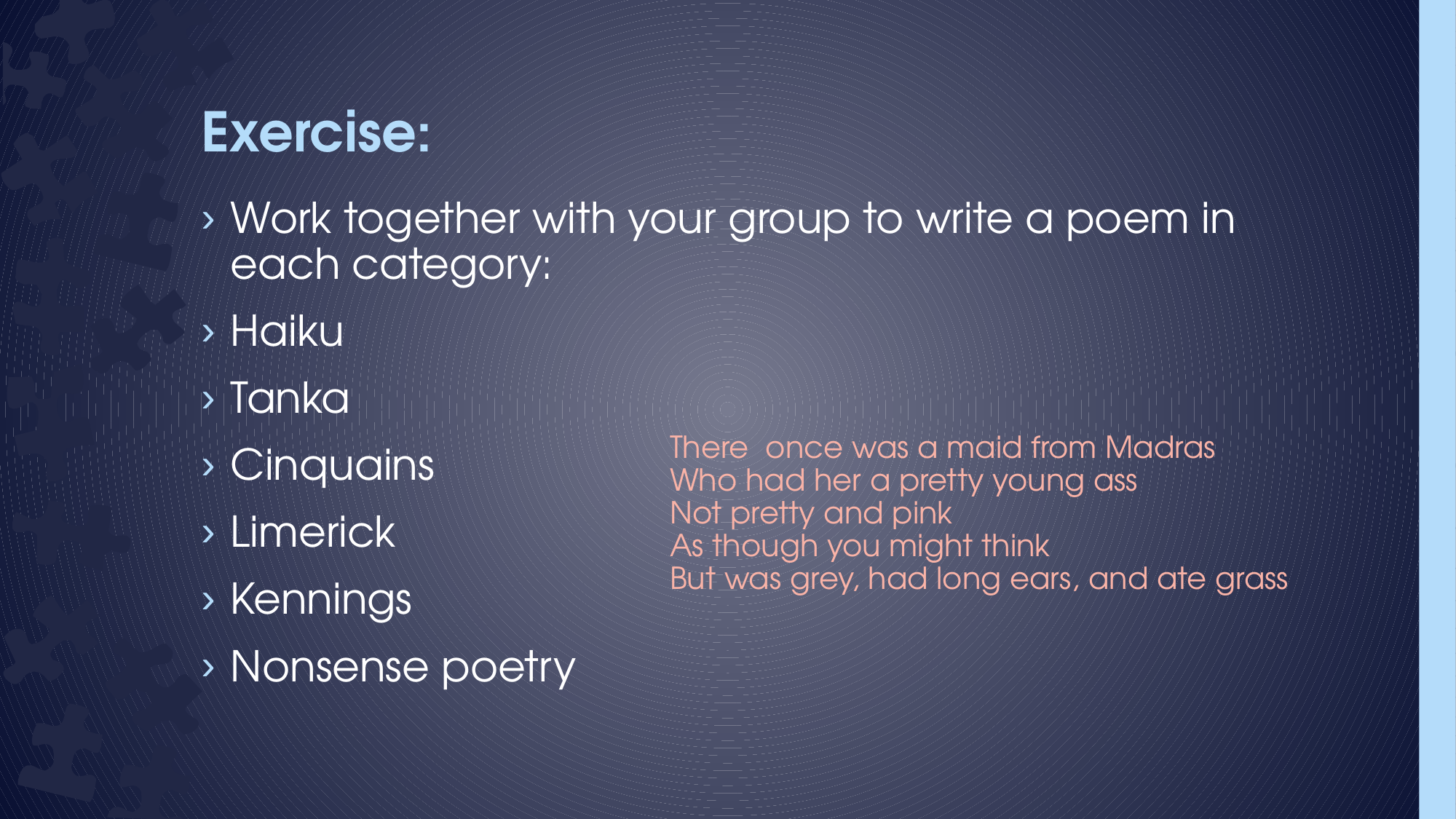

# Exercise:
Work together with your group to write a poem in each category:
Haiku
Tanka
Cinquains
Limerick
Kennings
Nonsense poetry
There  once was a maid from Madras
Who had her a pretty young ass
Not pretty and pink
As though you might think
But was grey, had long ears, and ate grass